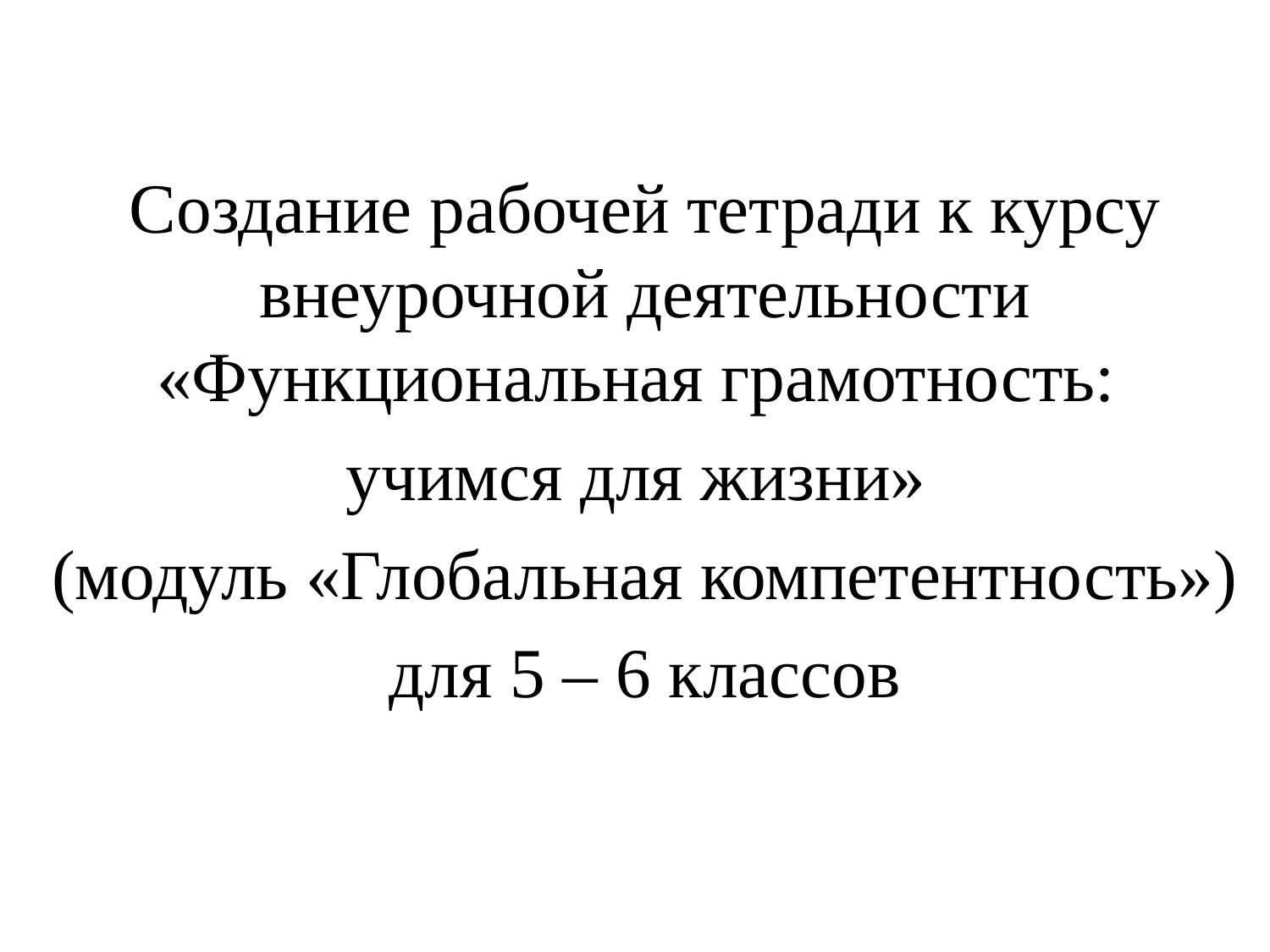

Создание рабочей тетради к курсу внеурочной деятельности «Функциональная грамотность:
учимся для жизни»
(модуль «Глобальная компетентность»)
для 5 – 6 классов